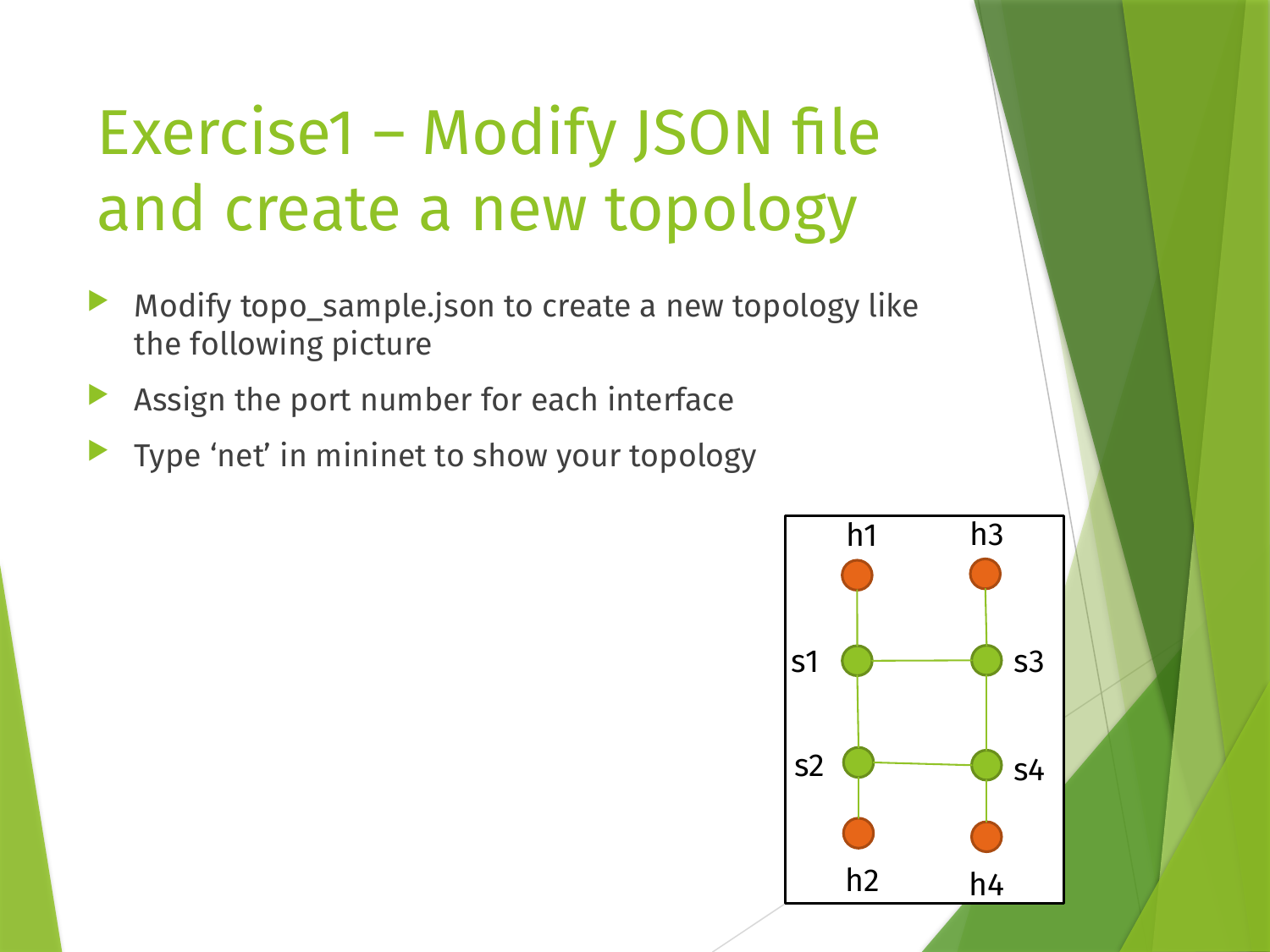

# Exercise1 – Modify JSON file and create a new topology
Modify topo_sample.json to create a new topology like the following picture
Assign the port number for each interface
Type ‘net’ in mininet to show your topology

h3
h1

s1
s3

s2
s4

h2
h4